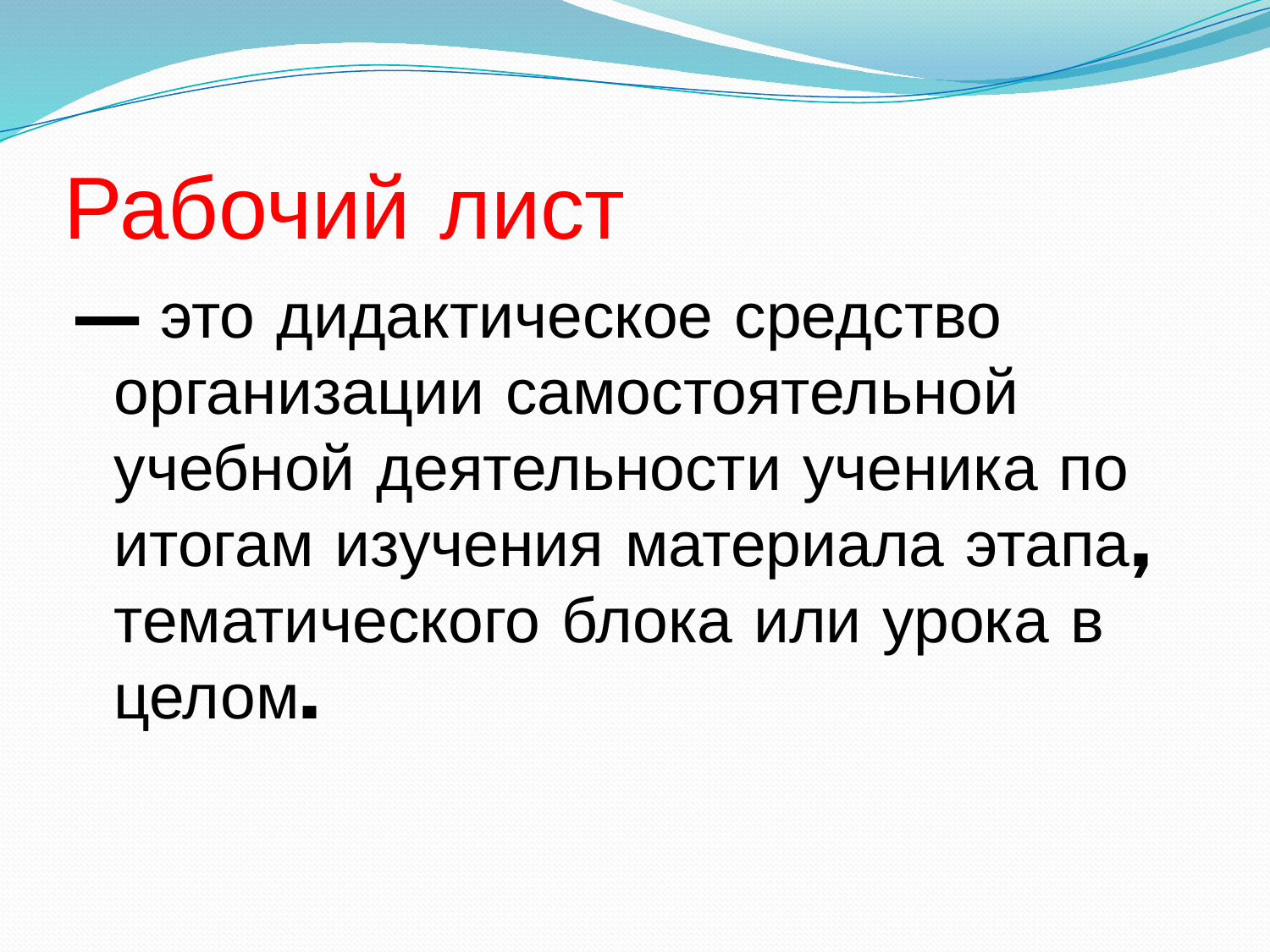

# Рабочий лист
— это дидактическое средство организации самостоятельной учебной деятельности ученика по итогам изучения материала этапа, тематического блока или урока в целом.